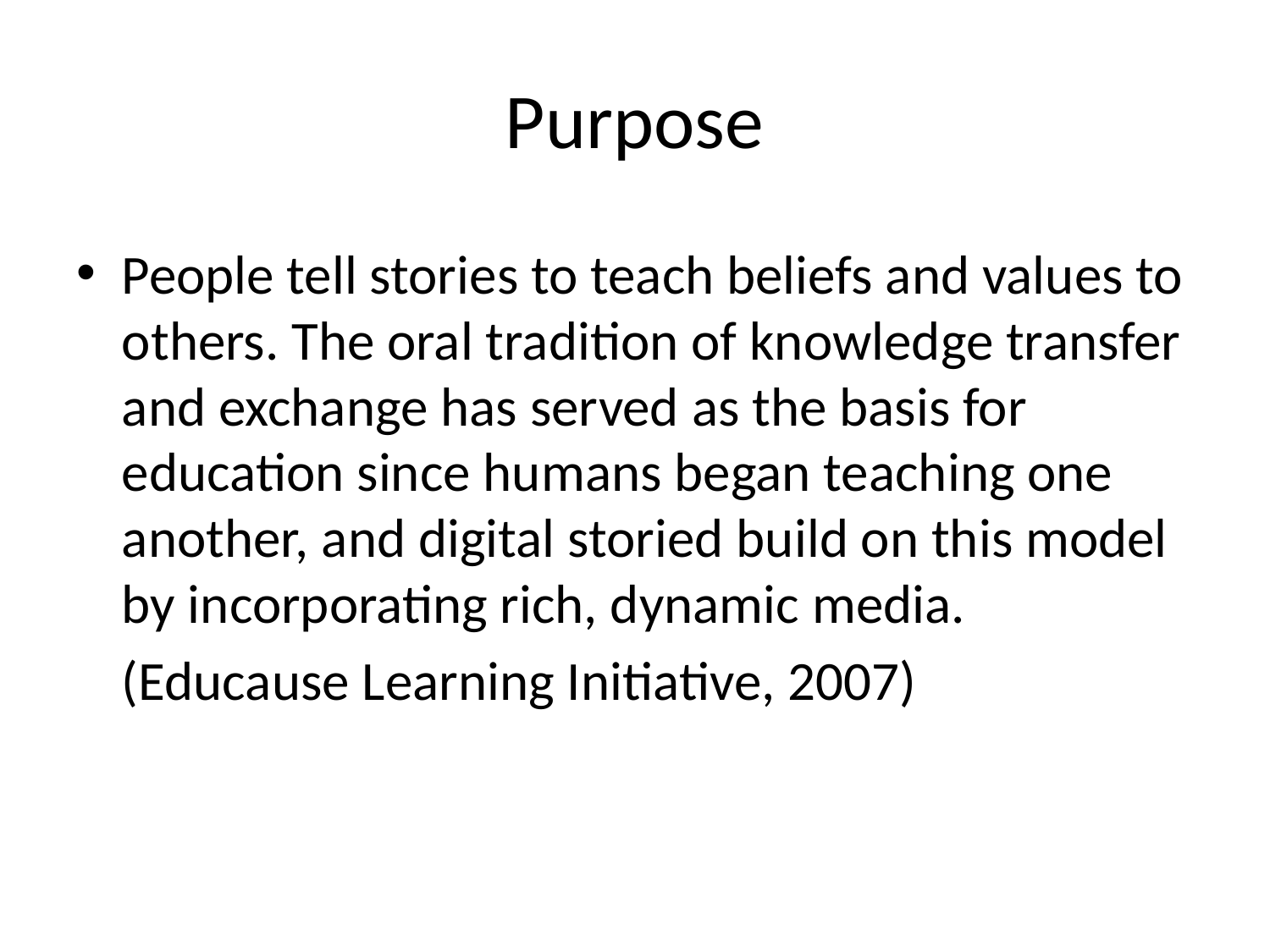

# Purpose
People tell stories to teach beliefs and values to others. The oral tradition of knowledge transfer and exchange has served as the basis for education since humans began teaching one another, and digital storied build on this model by incorporating rich, dynamic media.
	(Educause Learning Initiative, 2007)